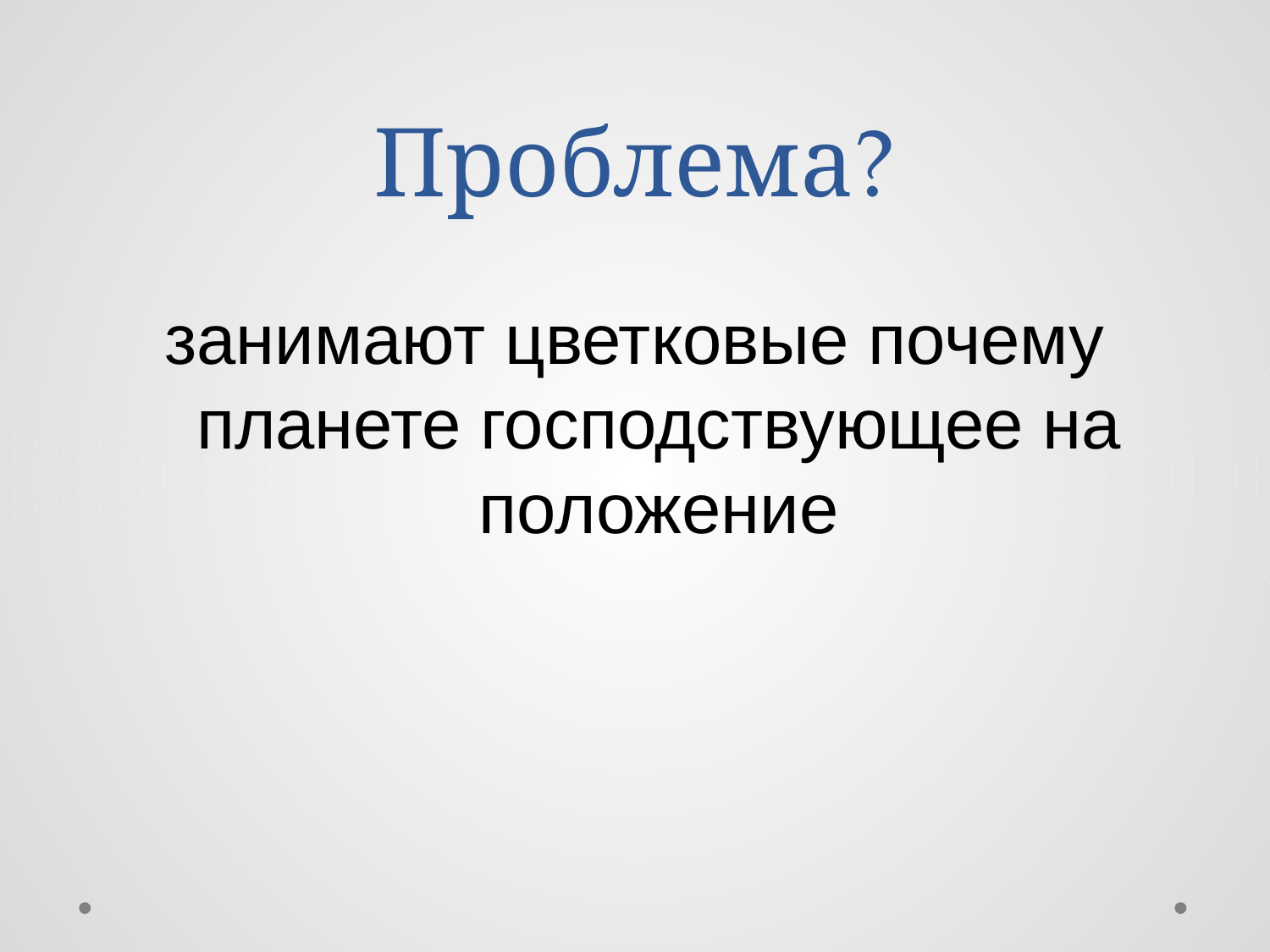

# Проблема?
занимают цветковые почему планете господствующее на положение